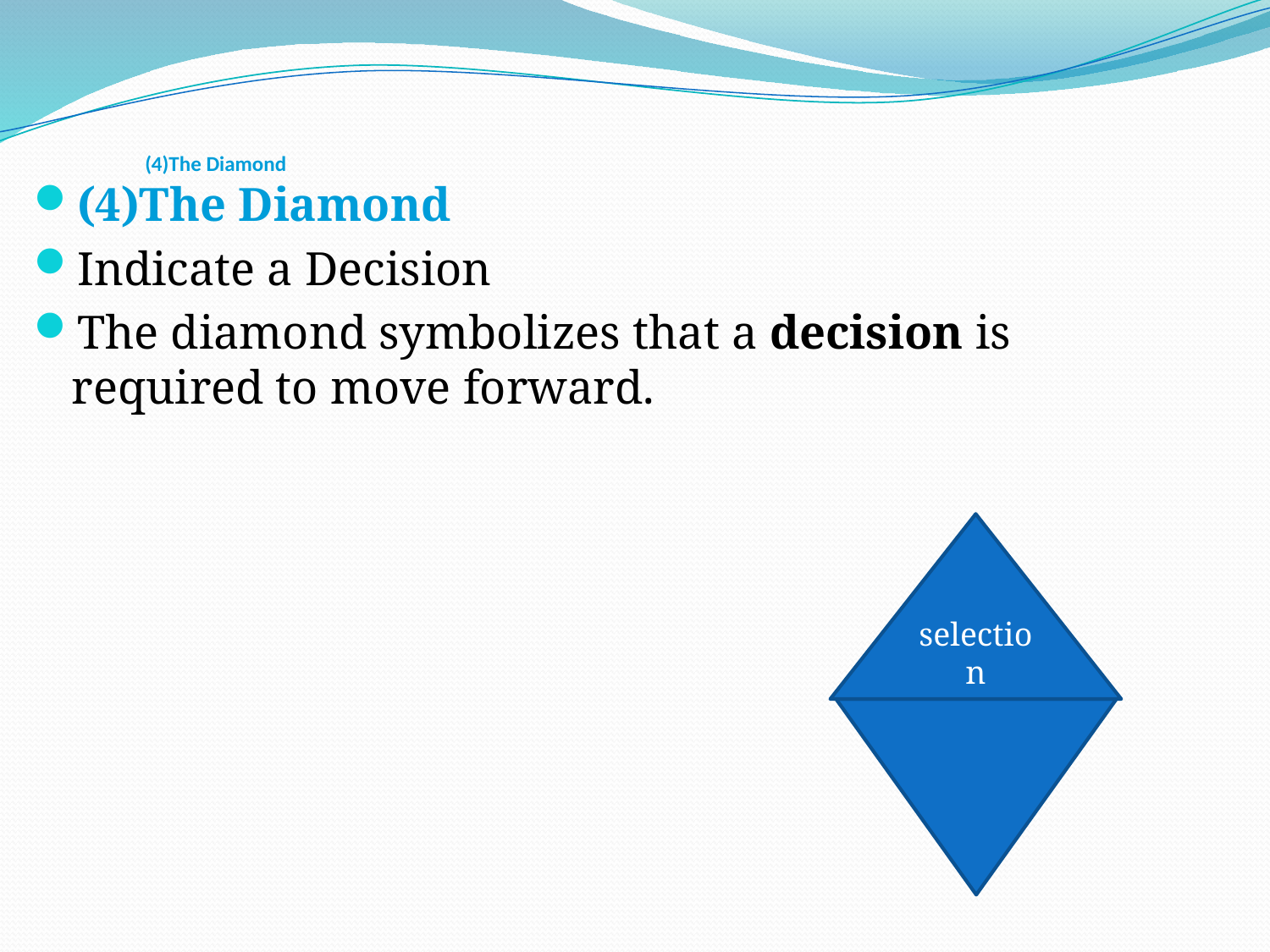

# (4)The Diamond
(4)The Diamond
Indicate a Decision
The diamond symbolizes that a decision is required to move forward.

selection